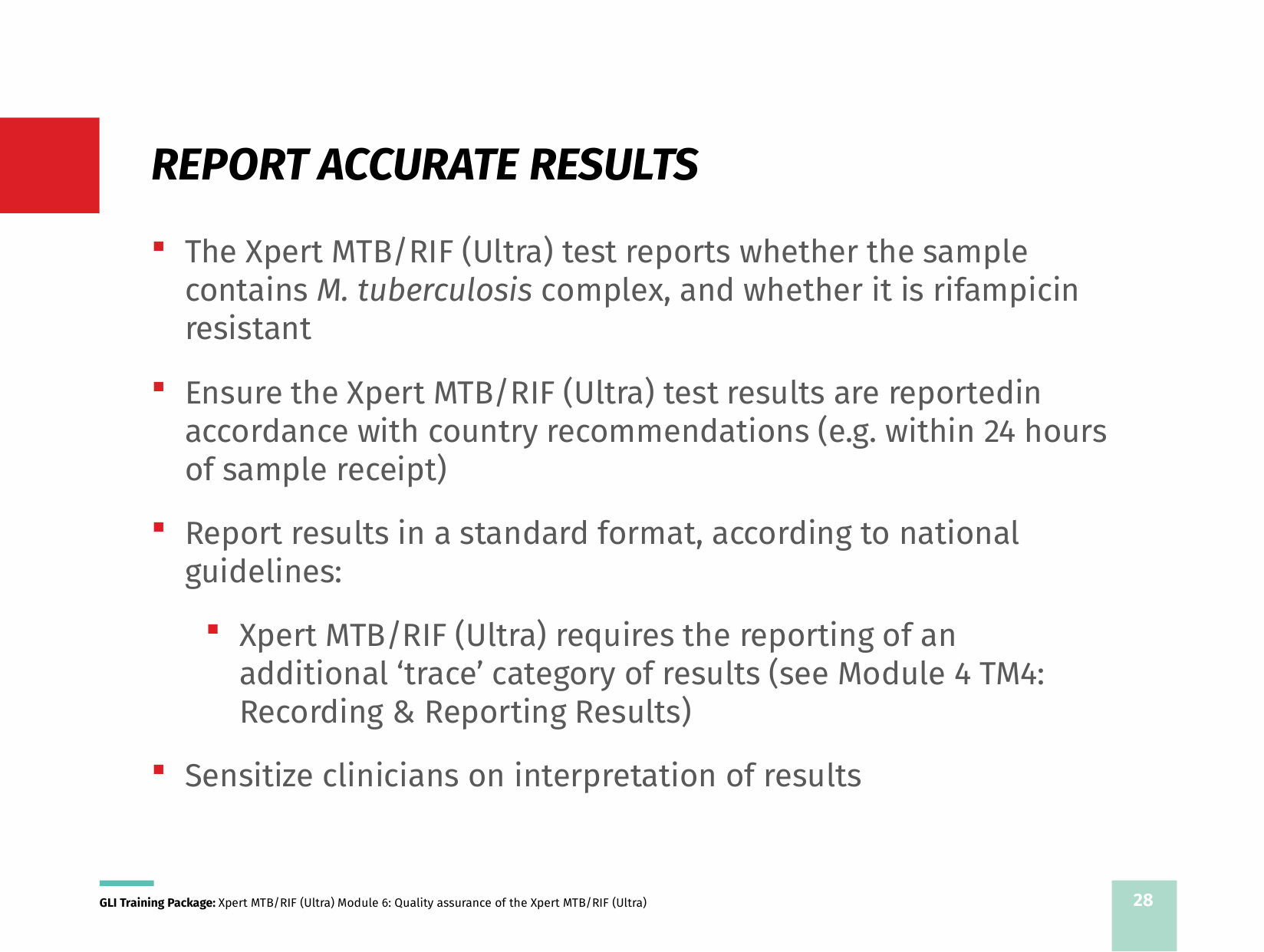

# REPORT ACCURATE RESULTS
The Xpert MTB/RIF (Ultra) test reports whether the sample contains M. tuberculosis complex, and whether it is rifampicin resistant
Ensure the Xpert MTB/RIF (Ultra) test results are reportedin accordance with country recommendations (e.g. within 24 hours of sample receipt)
Report results in a standard format, according to national guidelines:
Xpert MTB/RIF (Ultra) requires the reporting of an additional ‘trace’ category of results (see Module 4 TM4: Recording & Reporting Results)
Sensitize clinicians on interpretation of results